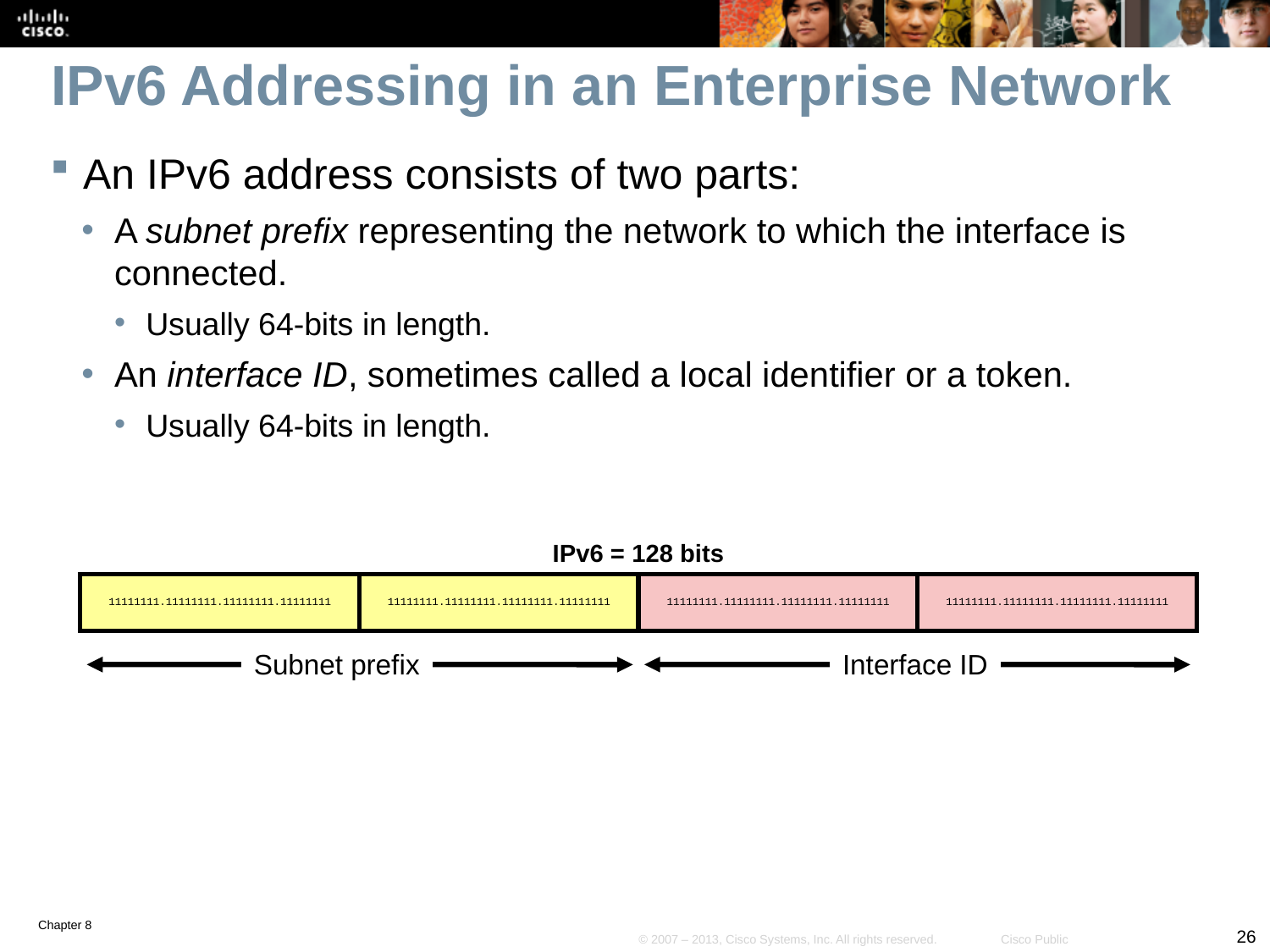

# IPv6 Addressing in an Enterprise Network
An IPv6 address consists of two parts:
A subnet prefix representing the network to which the interface is connected.
Usually 64-bits in length.
An interface ID, sometimes called a local identifier or a token.
Usually 64-bits in length.
| IPv6 = 128 bits |  |  |  |
| --- | --- | --- | --- |
| 11111111.11111111.11111111.11111111 | 11111111.11111111.11111111.11111111 | 11111111.11111111.11111111.11111111 | 11111111.11111111.11111111.11111111 |
Subnet prefix
Interface ID